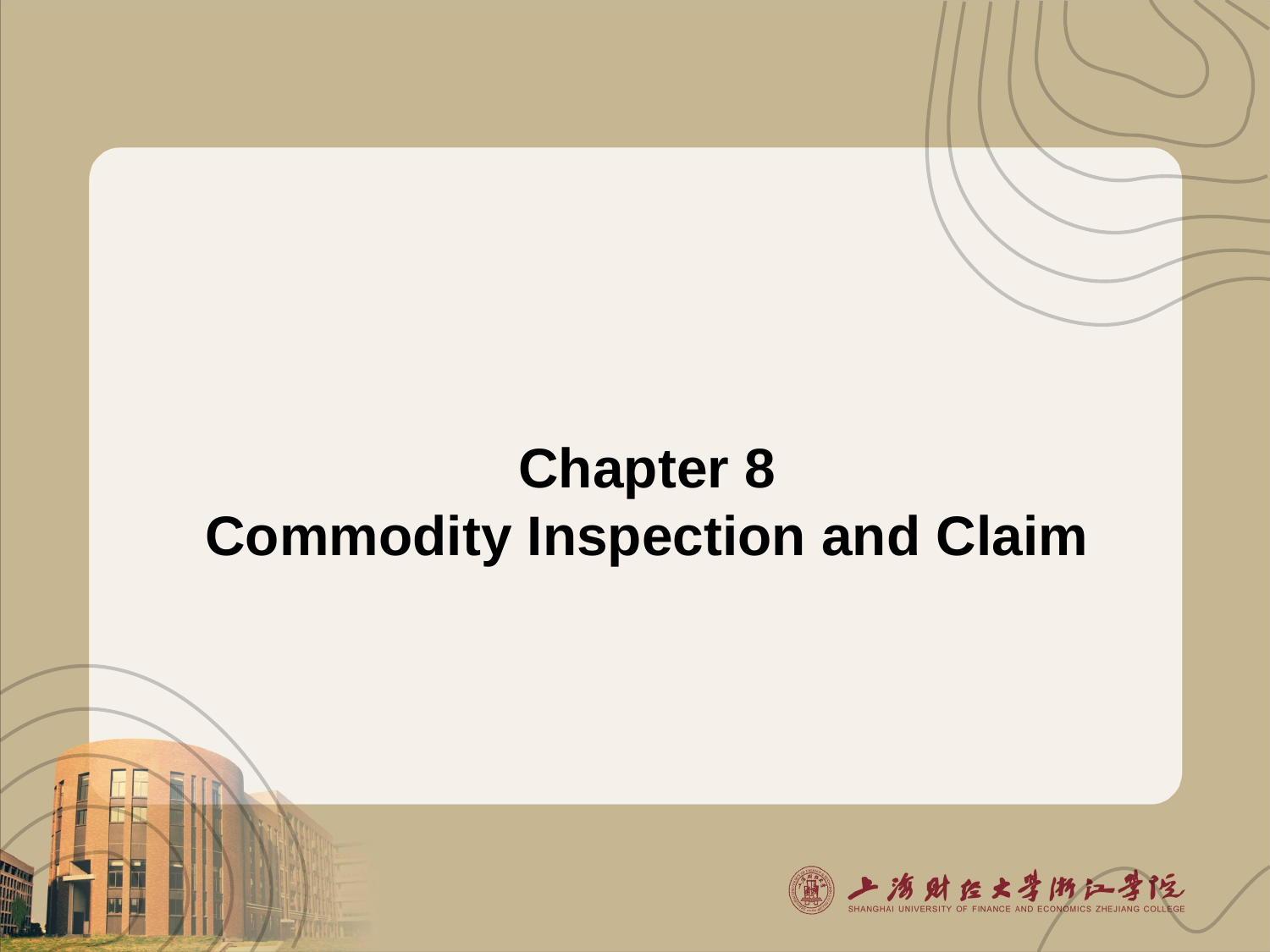

# Chapter 8 Commodity Inspection and Claim